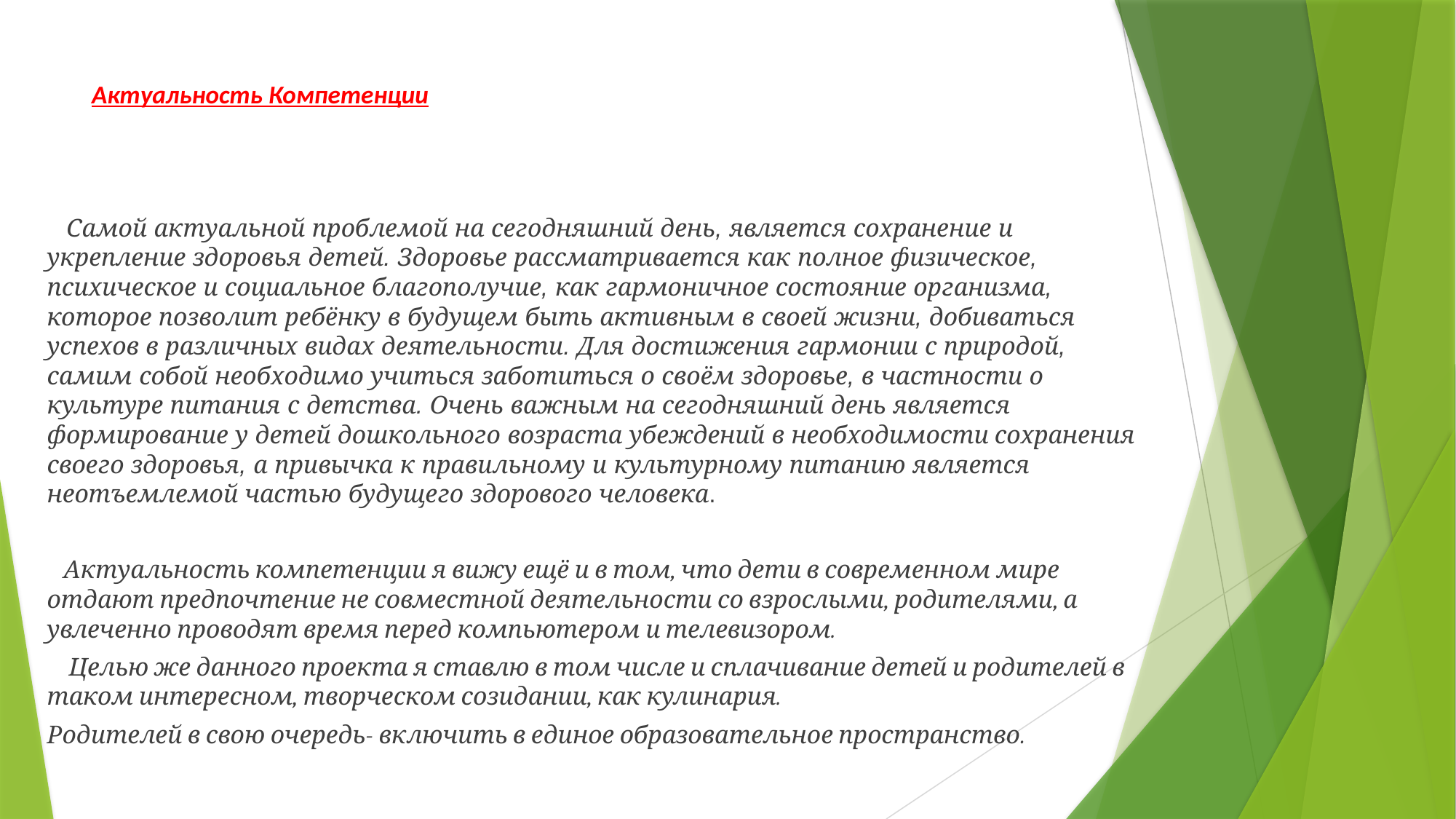

# Актуальность Компетенции
      Самой актуальной проблемой на сегодняшний день, является сохранение и укрепление здоровья детей. Здоровье рассматривается как полное физическое, психическое и социальное благополучие, как гармоничное состояние организма, которое позволит ребёнку в будущем быть активным в своей жизни, добиваться успехов в различных видах деятельности. Для достижения гармонии с природой, самим собой необходимо учиться заботиться о своём здоровье, в частности о культуре питания с детства. Очень важным на сегодняшний день является формирование у детей дошкольного возраста убеждений в необходимости сохранения своего здоровья, а привычка к правильному и культурному питанию является неотъемлемой частью будущего здорового человека.

   Актуальность компетенции я вижу ещё и в том, что дети в современном мире отдают предпочтение не совместной деятельности со взрослыми, родителями, а увлеченно проводят время перед компьютером и телевизором.
    Целью же данного проекта я ставлю в том числе и сплачивание детей и родителей в таком интересном, творческом созидании, как кулинария.
Родителей в свою очередь- включить в единое образовательное пространство.